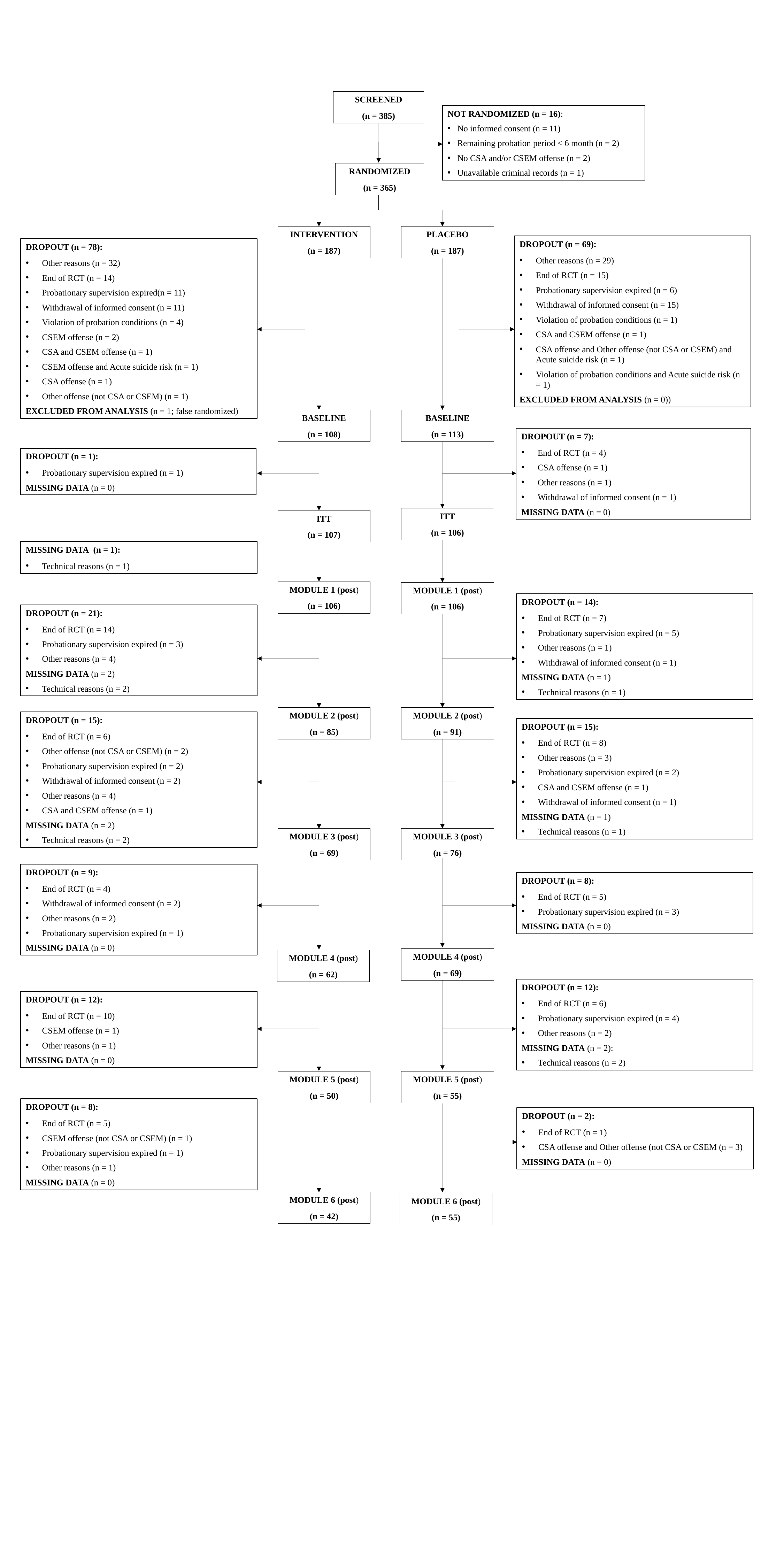

SCREENED
(n = 385)
NOT RANDOMIZED (n = 16):
No informed consent (n = 11)
Remaining probation period < 6 month (n = 2)
No CSA and/or CSEM offense (n = 2)
Unavailable criminal records (n = 1)

RANDOMIZED
(n = 365)

INTERVENTION
(n = 187)
PLACEBO
(n = 187)
DROPOUT (n = 69):
Other reasons (n = 29)
End of RCT (n = 15)
Probationary supervision expired (n = 6)
Withdrawal of informed consent (n = 15)
Violation of probation conditions (n = 1)
CSA and CSEM offense (n = 1)
CSA offense and Other offense (not CSA or CSEM) and Acute suicide risk (n = 1)
Violation of probation conditions and Acute suicide risk (n = 1)
EXCLUDED FROM ANALYSIS (n = 0))
DROPOUT (n = 78):
Other reasons (n = 32)
End of RCT (n = 14)
Probationary supervision expired(n = 11)
Withdrawal of informed consent (n = 11)
Violation of probation conditions (n = 4)
CSEM offense (n = 2)
CSA and CSEM offense (n = 1)
CSEM offense and Acute suicide risk (n = 1)
CSA offense (n = 1)
Other offense (not CSA or CSEM) (n = 1)
EXCLUDED FROM ANALYSIS (n = 1; false randomized)

BASELINE
(n = 108)
BASELINE
(n = 113)
DROPOUT (n = 7):
End of RCT (n = 4)
CSA offense (n = 1)
Other reasons (n = 1)
Withdrawal of informed consent (n = 1)
MISSING DATA (n = 0)

DROPOUT (n = 1):
Probationary supervision expired (n = 1)
MISSING DATA (n = 0)

ITT
(n = 106)
ITT
(n = 107)

MISSING DATA  (n = 1):
Technical reasons (n = 1)

MODULE 1 (post)
(n = 106)
MODULE 1 (post)
(n = 106)
DROPOUT (n = 14):
End of RCT (n = 7)
Probationary supervision expired (n = 5)
Other reasons (n = 1)
Withdrawal of informed consent (n = 1)
MISSING DATA (n = 1)
Technical reasons (n = 1)
DROPOUT (n = 21):
End of RCT (n = 14)
Probationary supervision expired (n = 3)
Other reasons (n = 4)
MISSING DATA (n = 2)
Technical reasons (n = 2)

MODULE 2 (post)
(n = 85)
MODULE 2 (post)
(n = 91)
DROPOUT (n = 15):
End of RCT (n = 6)
Other offense (not CSA or CSEM) (n = 2)
Probationary supervision expired (n = 2)
Withdrawal of informed consent (n = 2)
Other reasons (n = 4)
CSA and CSEM offense (n = 1)
MISSING DATA (n = 2)
Technical reasons (n = 2)
DROPOUT (n = 15):
End of RCT (n = 8)
Other reasons (n = 3)
Probationary supervision expired (n = 2)
CSA and CSEM offense (n = 1)
Withdrawal of informed consent (n = 1)
MISSING DATA (n = 1)
Technical reasons (n = 1)

MODULE 3 (post)
(n = 76)
MODULE 3 (post)
(n = 69)

DROPOUT (n = 9):
End of RCT (n = 4)
Withdrawal of informed consent (n = 2)
Other reasons (n = 2)
Probationary supervision expired (n = 1)
MISSING DATA (n = 0)
DROPOUT (n = 8):
End of RCT (n = 5)
Probationary supervision expired (n = 3)
MISSING DATA (n = 0)

MODULE 4 (post)
(n = 69)
MODULE 4 (post)
(n = 62)
DROPOUT (n = 12):
End of RCT (n = 6)
Probationary supervision expired (n = 4)
Other reasons (n = 2)
MISSING DATA (n = 2):
Technical reasons (n = 2)

DROPOUT (n = 12):
End of RCT (n = 10)
CSEM offense (n = 1)
Other reasons (n = 1)
MISSING DATA (n = 0)

MODULE 5 (post)
(n = 50)
MODULE 5 (post)
(n = 55)
DROPOUT (n = 8):
End of RCT (n = 5)
CSEM offense (not CSA or CSEM) (n = 1)
Probationary supervision expired (n = 1)
Other reasons (n = 1)
MISSING DATA (n = 0)

DROPOUT (n = 2):
End of RCT (n = 1)
CSA offense and Other offense (not CSA or CSEM (n = 3)
MISSING DATA (n = 0)

MODULE 6 (post)
(n = 42)
MODULE 6 (post)
(n = 55)